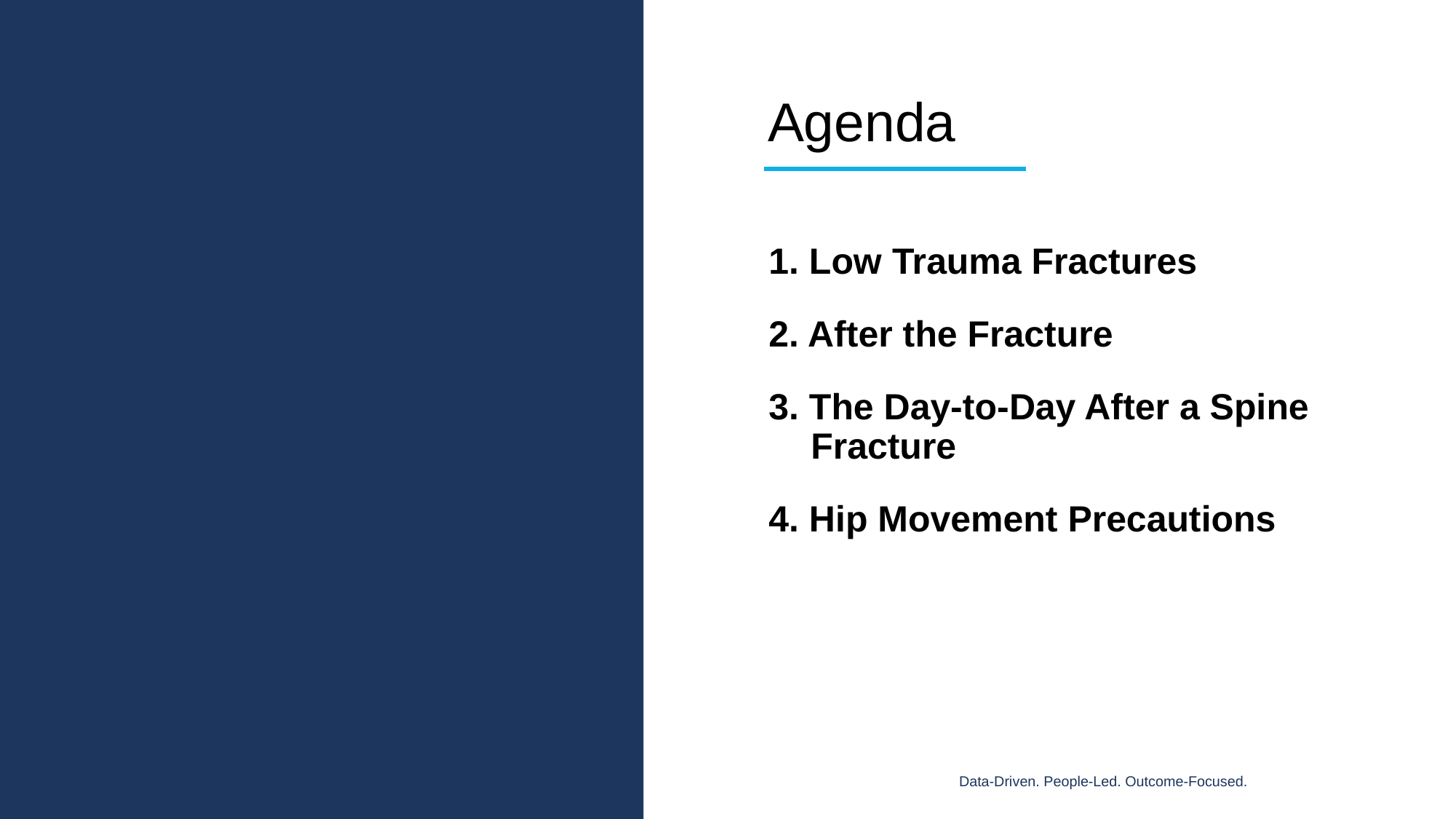

Agenda
1. Low Trauma Fractures
2. After the Fracture
3. The Day-to-Day After a Spine Fracture
4. Hip Movement Precautions

Data-Driven. People-Led. Outcome-Focused.